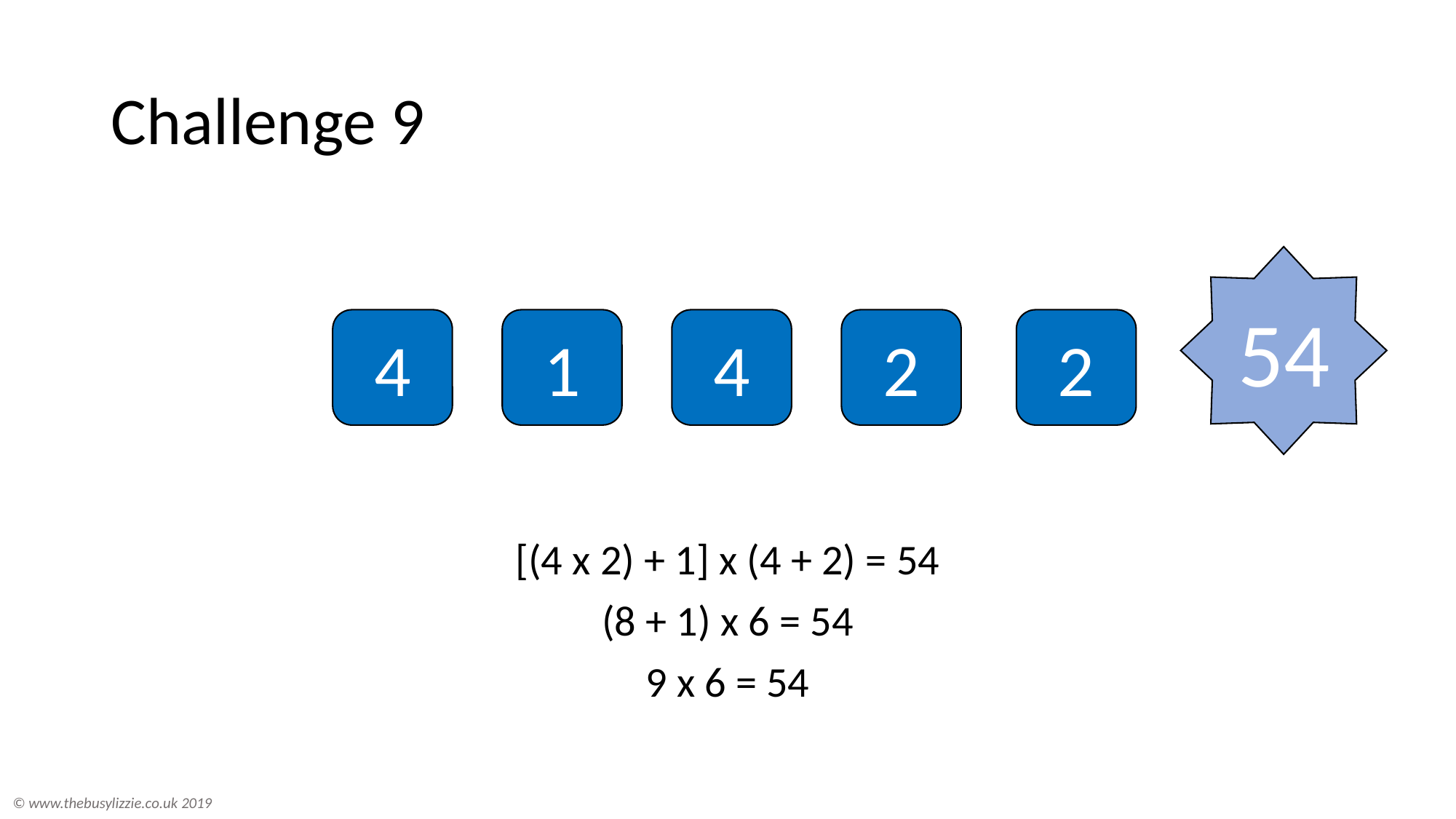

# Challenge 9
54
2
2
4
1
4
[(4 x 2) + 1] x (4 + 2) = 54
(8 + 1) x 6 = 54
9 x 6 = 54
© www.thebusylizzie.co.uk 2019